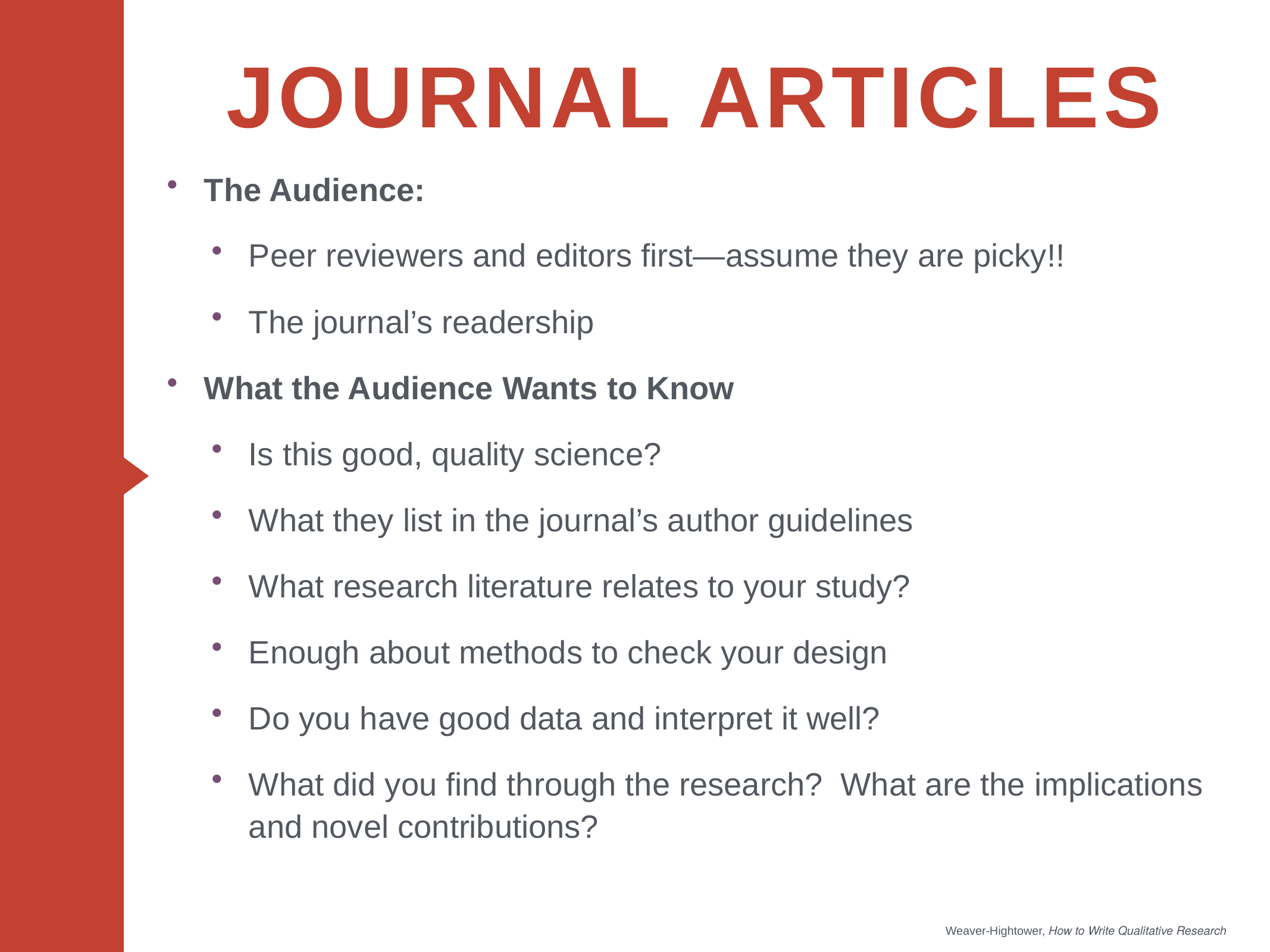

# Journal Articles
The Audience:
Peer reviewers and editors first—assume they are picky!!
The journal’s readership
What the Audience Wants to Know
Is this good, quality science?
What they list in the journal’s author guidelines
What research literature relates to your study?
Enough about methods to check your design
Do you have good data and interpret it well?
What did you find through the research?  What are the implications and novel contributions?